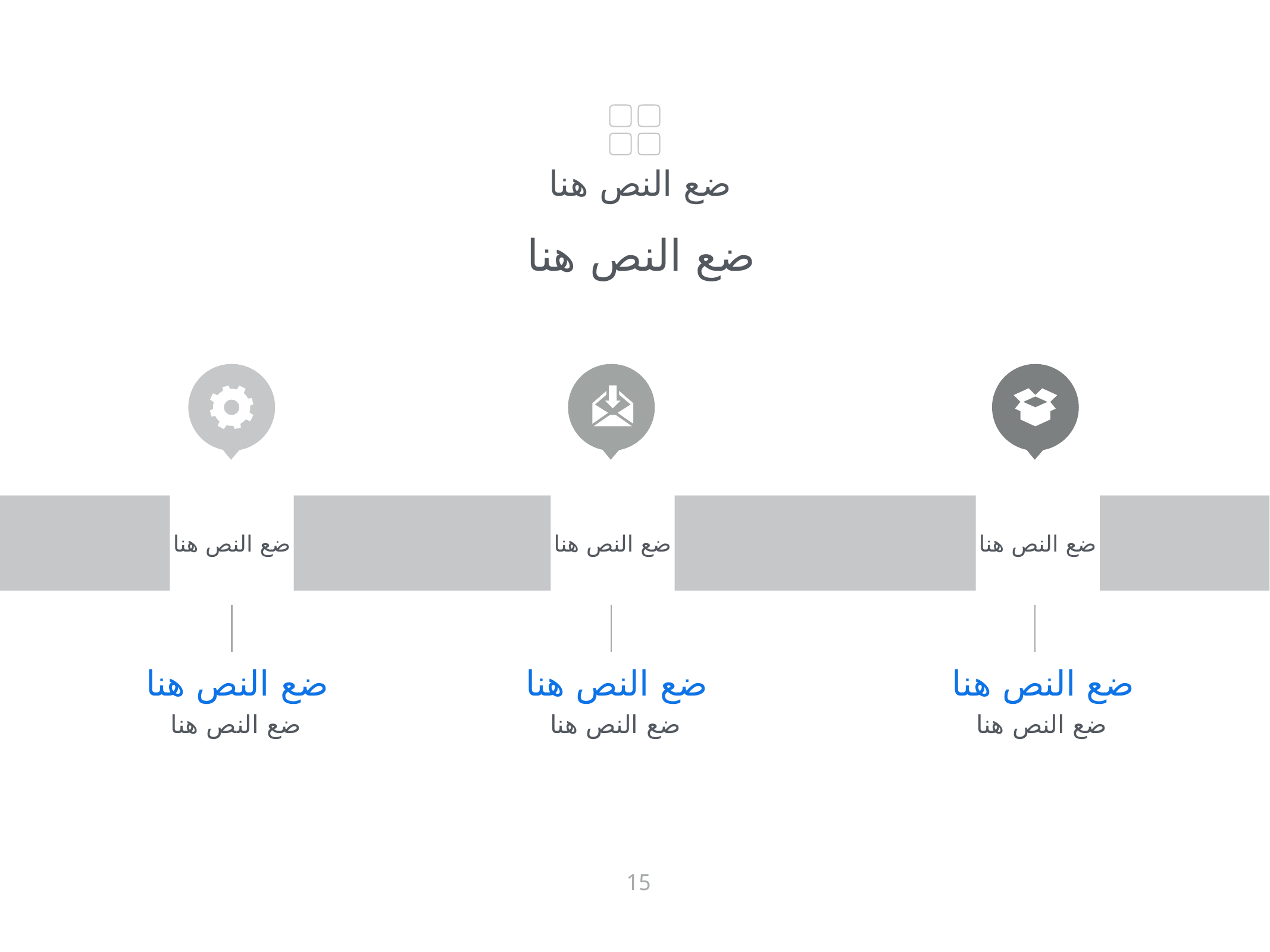

ضع النص هنا
# ضع النص هنا
ضع النص هنا
ضع النص هنا
ضع النص هنا
ضع النص هنا
ضع النص هنا
ضع النص هنا
ضع النص هنا
ضع النص هنا
ضع النص هنا
15